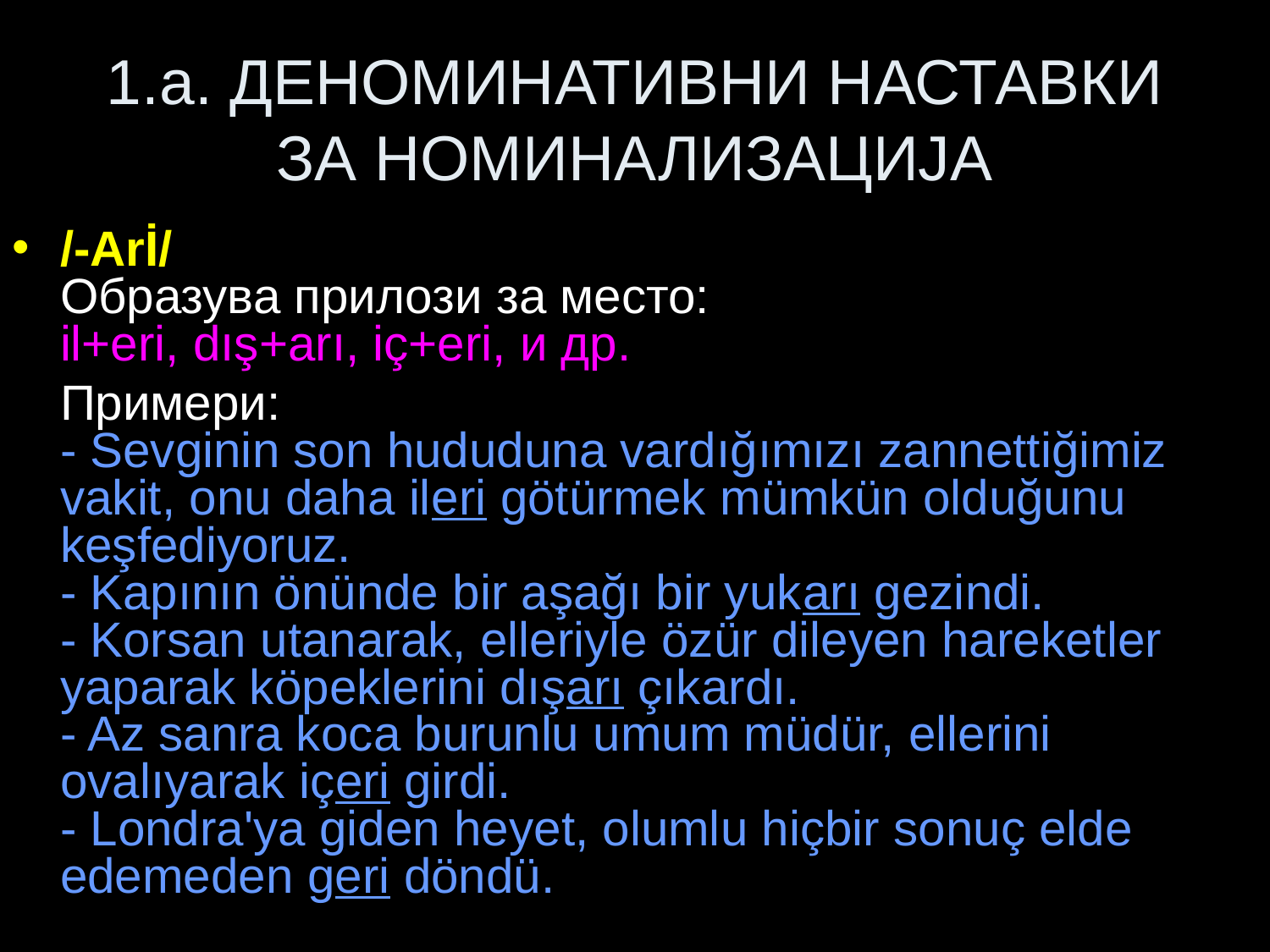

# 1.a. ДЕНОМИНАТИВНИ НАСТАВКИ ЗА НОМИНАЛИЗАЦИЈА
/-Arİ/
Образува прилози за место:
il+eri, dış+arı, iç+eri, и др.
	Примери:
- Sevginin son hududuna vardığımızı zannettiğimiz vakit, onu daha ileri götürmek mümkün olduğunu keşfediyoruz.
- Kapının önünde bir aşağı bir yukarı gezindi.
- Korsan utanarak, elleriyle özür dileyen hareketler yaparak köpeklerini dışarı çıkardı.
- Az sanra koca burunlu umum müdür, ellerini ovalıyarak içeri girdi.
- Londra'ya giden heyet, olumlu hiçbir sonuç elde edemeden geri döndü.